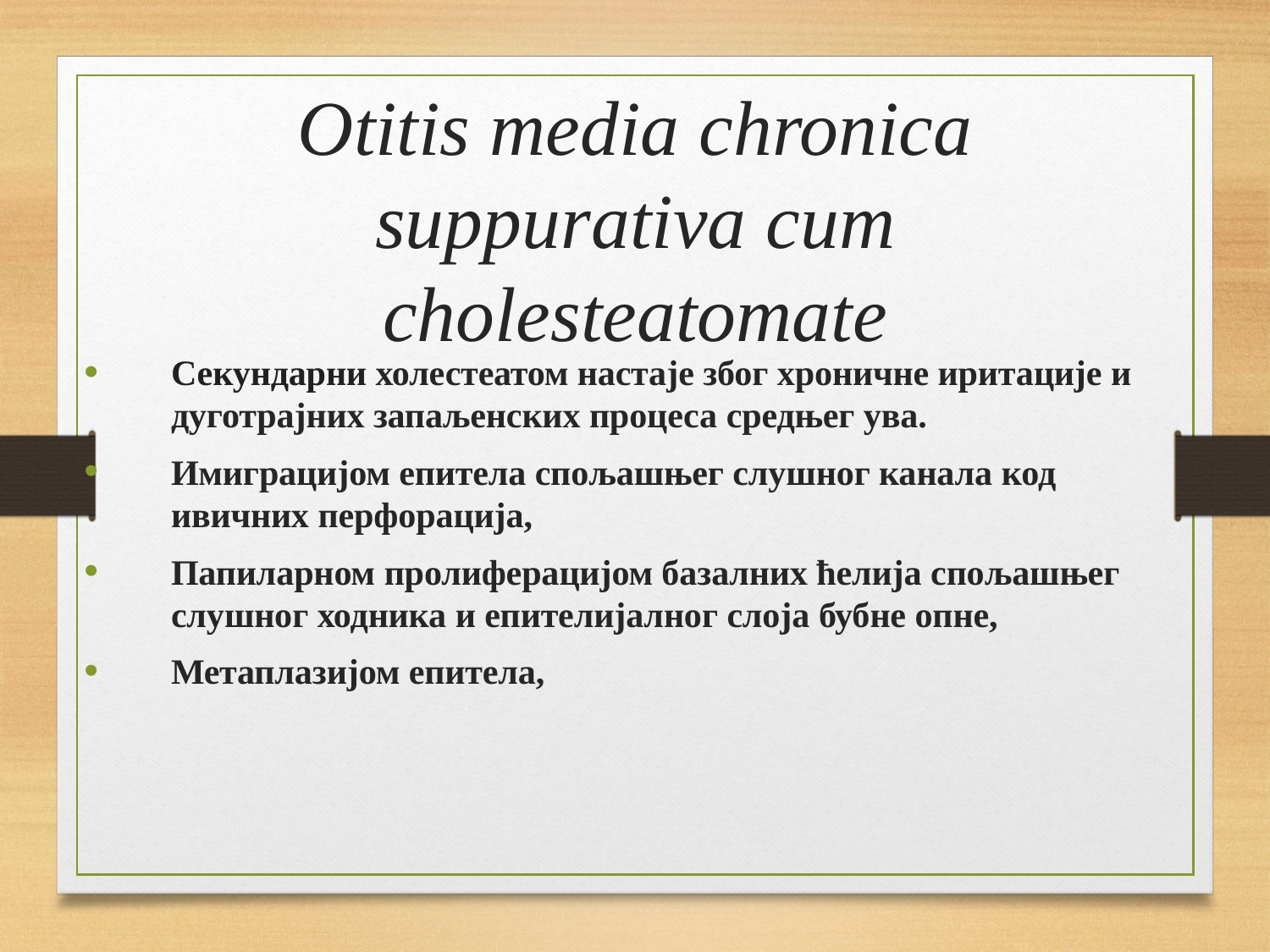

# Otitis media chronica suppurativa cum cholesteatomate

Секундарни холестеатом настаје због хроничне иритације и дуготрајних запаљенских процеса средњег ува.
Имиграцијом епитела спољашњег слушног канала код ивичних перфорација,
Папиларном пролиферацијом базалних ћелија спољашњег слушног ходника и епителијалног слоја бубне опне,
Метаплазијом епитела,